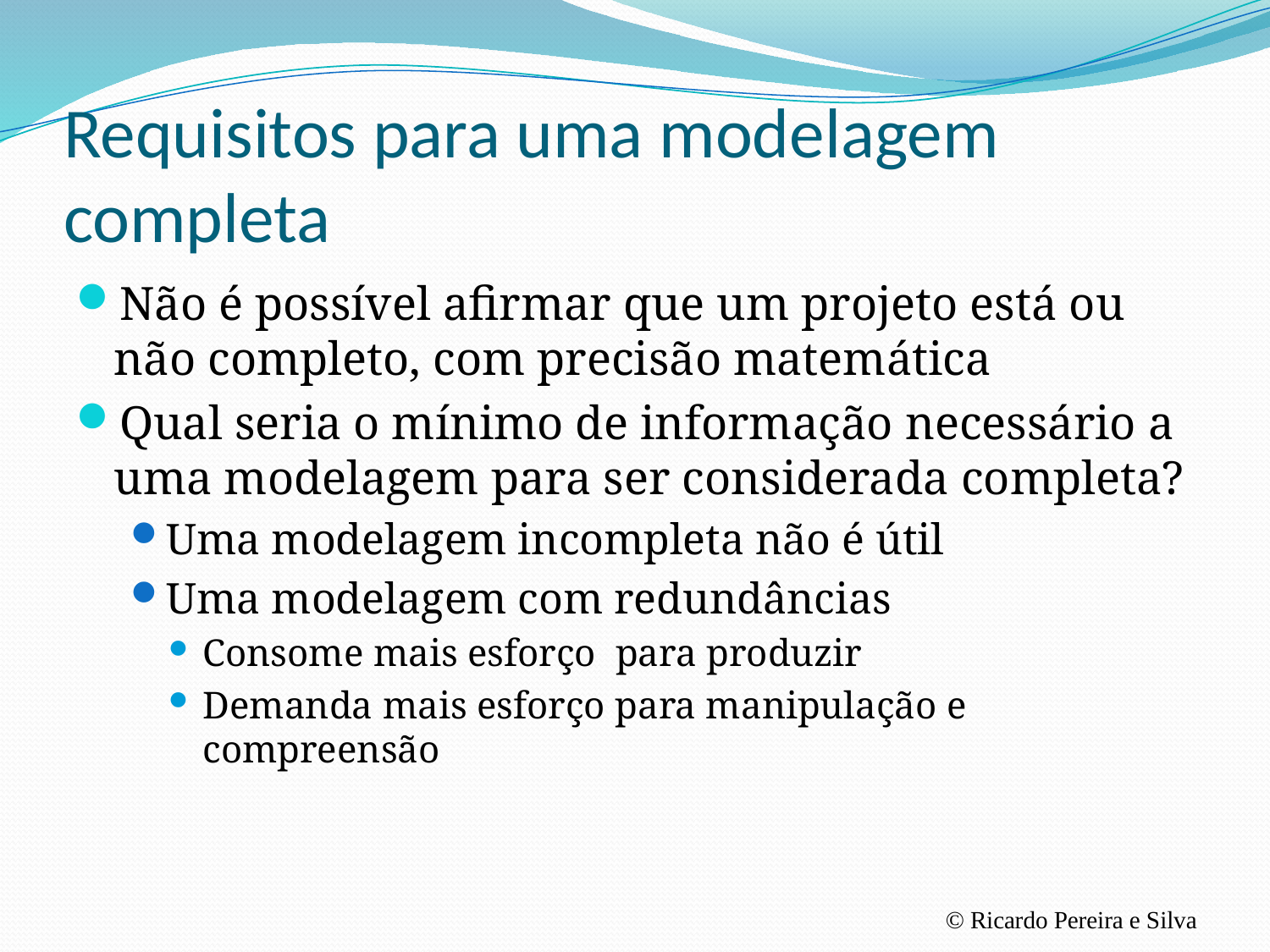

# Requisitos para uma modelagem completa
Não é possível afirmar que um projeto está ou não completo, com precisão matemática
Qual seria o mínimo de informação necessário a uma modelagem para ser considerada completa?
Uma modelagem incompleta não é útil
Uma modelagem com redundâncias
Consome mais esforço  para produzir
Demanda mais esforço para manipulação e compreensão
© Ricardo Pereira e Silva